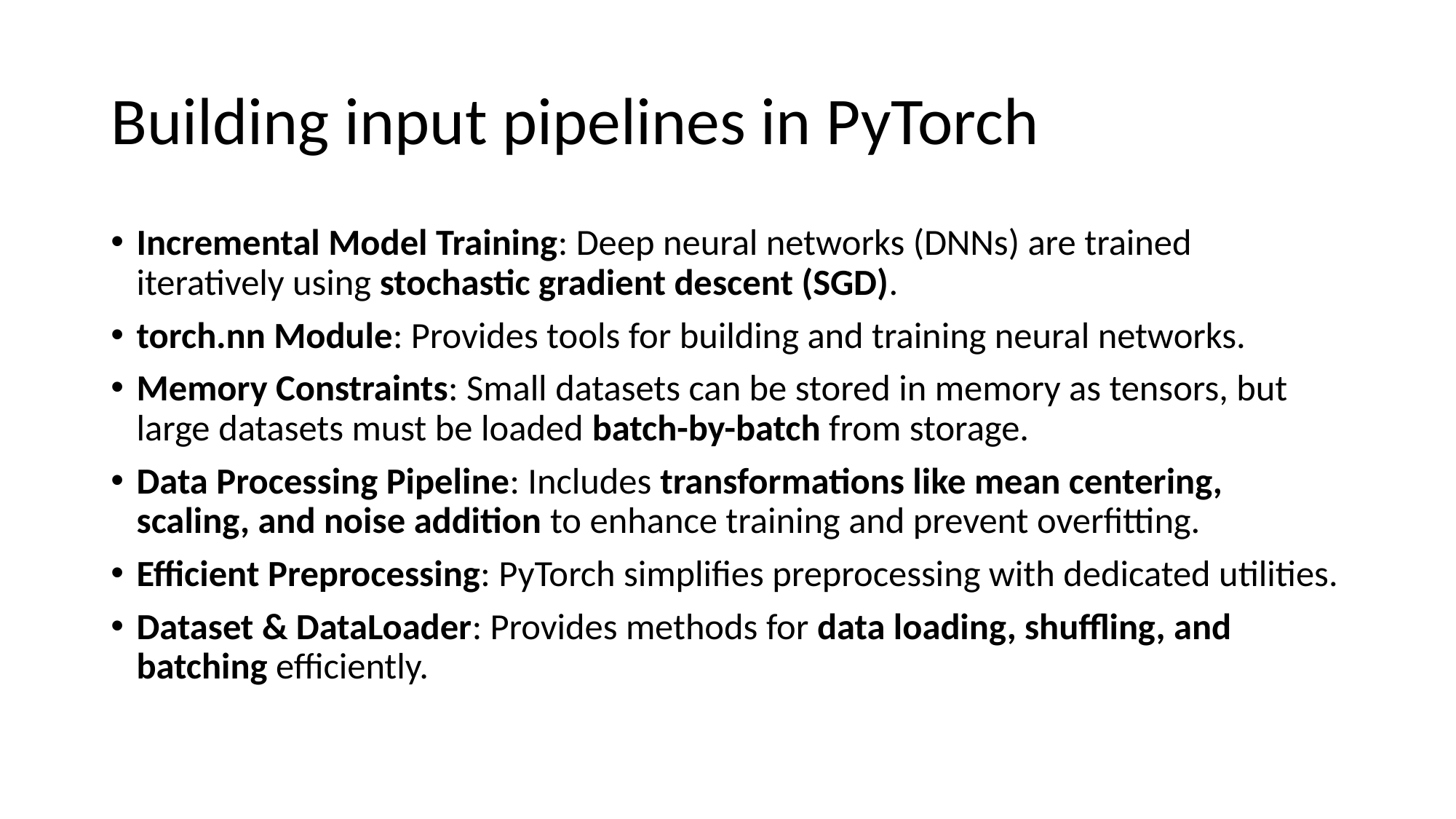

# Building input pipelines in PyTorch
Incremental Model Training: Deep neural networks (DNNs) are trained iteratively using stochastic gradient descent (SGD).
torch.nn Module: Provides tools for building and training neural networks.
Memory Constraints: Small datasets can be stored in memory as tensors, but large datasets must be loaded batch-by-batch from storage.
Data Processing Pipeline: Includes transformations like mean centering, scaling, and noise addition to enhance training and prevent overfitting.
Efficient Preprocessing: PyTorch simplifies preprocessing with dedicated utilities.
Dataset & DataLoader: Provides methods for data loading, shuffling, and batching efficiently.